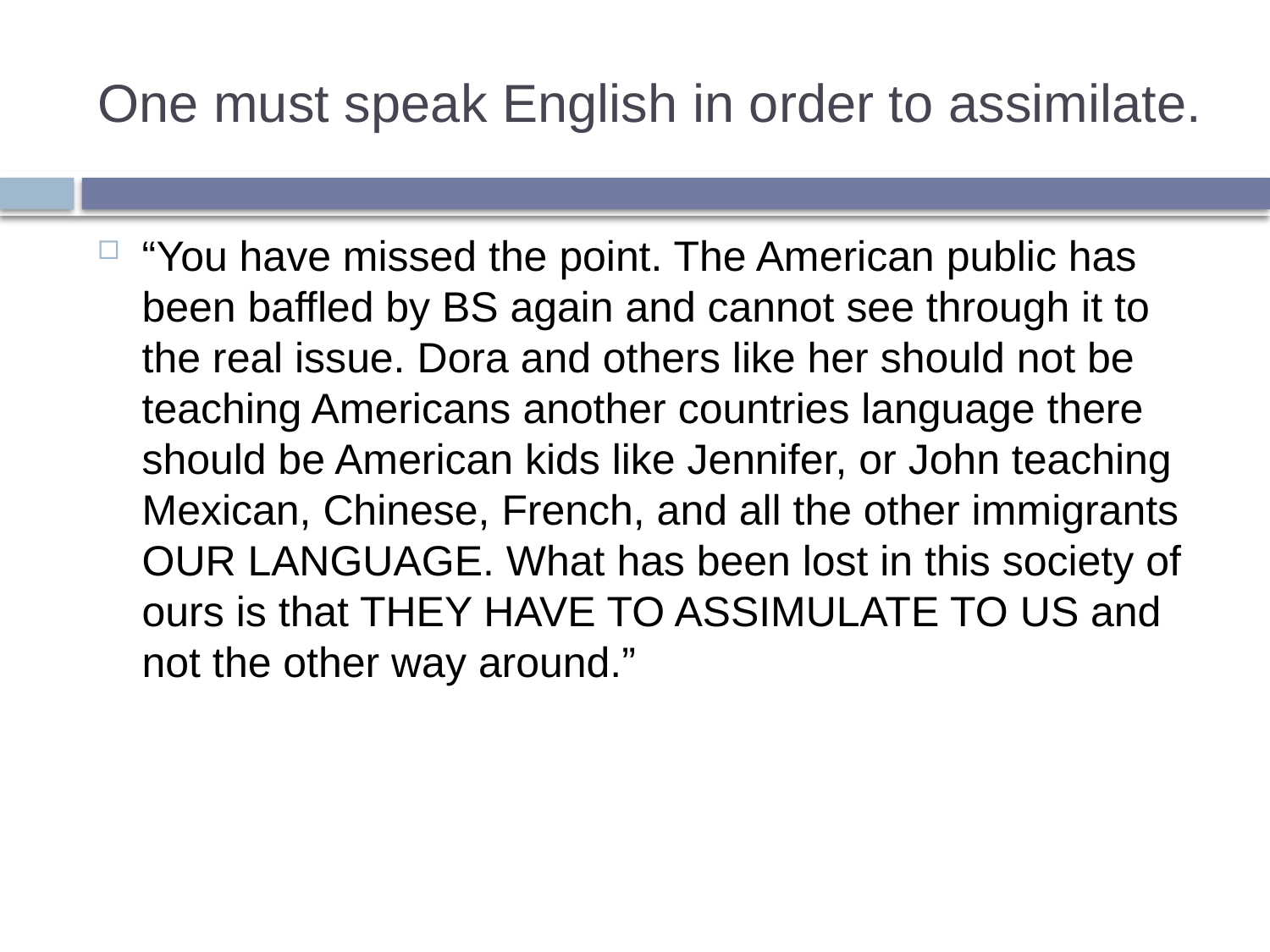

# One must speak English in order to assimilate.
“You have missed the point. The American public has been baffled by BS again and cannot see through it to the real issue. Dora and others like her should not be teaching Americans another countries language there should be American kids like Jennifer, or John teaching Mexican, Chinese, French, and all the other immigrants OUR LANGUAGE. What has been lost in this society of ours is that THEY HAVE TO ASSIMULATE TO US and not the other way around.”